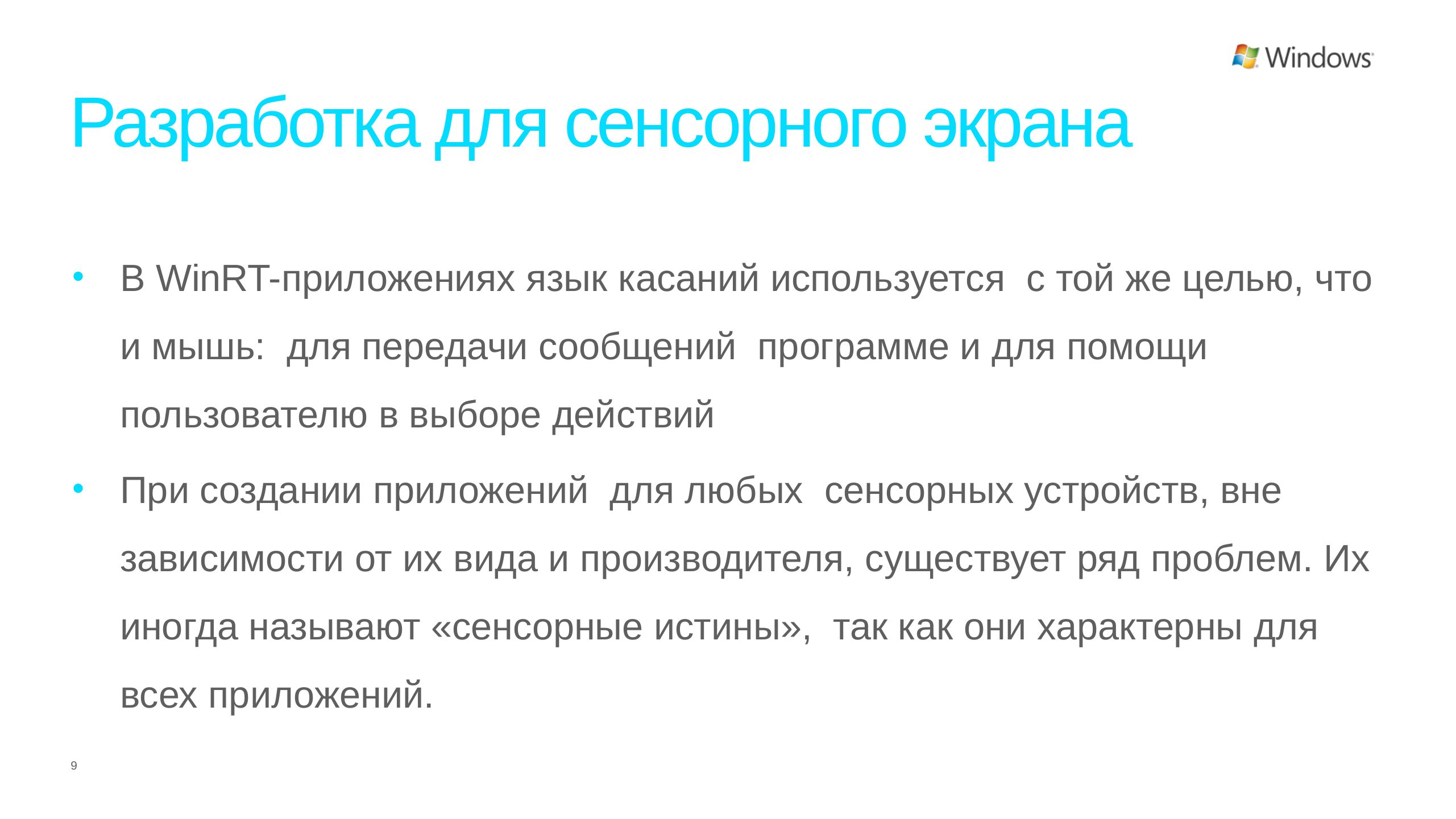

# Разработка для сенсорного экрана
В WinRT-приложениях язык касаний используется  с той же целью, что и мышь:  для передачи сообщений  программе и для помощи пользователю в выборе действий
При создании приложений  для любых  сенсорных устройств, вне  зависимости от их вида и производителя, существует ряд проблем. Их иногда называют «сенсорные истины»,  так как они характерны для  всех приложений.